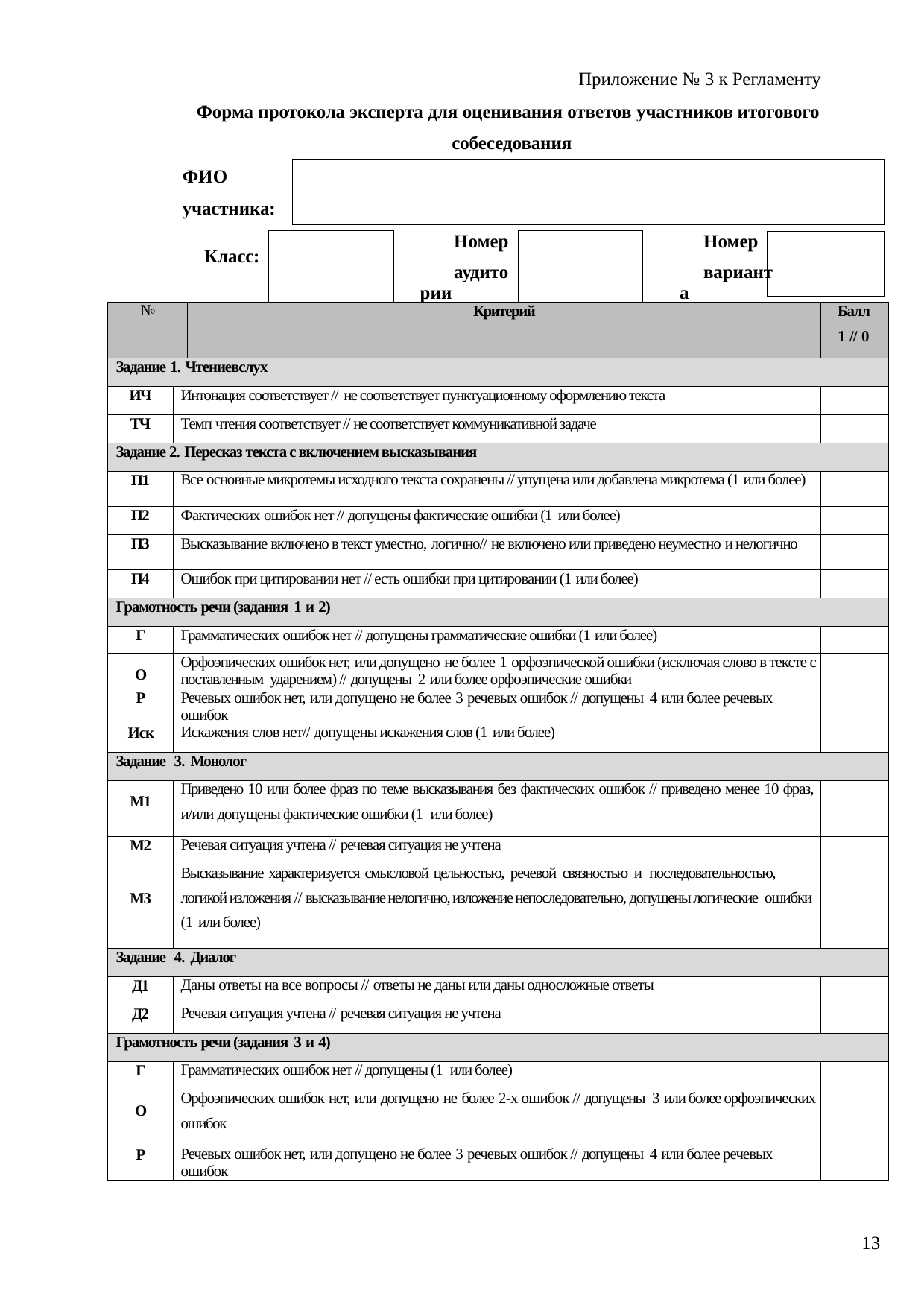

Приложение № 3 к Регламенту
Форма протокола эксперта для оценивания ответов участников итогового  собеседования
ФИО
участника:

| Класс: |  | Номер аудитории |  | Номер варианта |
| --- | --- | --- | --- | --- |

| № |  | Критерий | Балл 1 // 0 |
| --- | --- | --- | --- |
| Задание 1. Чтениевслух |  |  |  |
| ИЧ | Интонация соответствует // не соответствует пунктуационному оформлению текста |  |  |
| ТЧ | Темп чтения соответствует // не соответствует коммуникативной задаче |  |  |
| Задание 2. Пересказ текста с включением высказывания |  |  |  |
| П1 | Все основные микротемы исходного текста сохранены // упущена или добавлена микротема (1 или более) |  |  |
| П2 | Фактических ошибок нет // допущены фактические ошибки (1 или более) |  |  |
| П3 | Высказывание включено в текст уместно, логично// не включено или приведено неуместно и нелогично |  |  |
| П4 | Ошибок при цитировании нет // есть ошибки при цитировании (1 или более) |  |  |
| Грамотность речи (задания 1 и 2) |  |  |  |
| Г | Грамматических ошибок нет // допущены грамматические ошибки (1 или более) |  |  |
| О | Орфоэпических ошибок нет, или допущено не более 1 орфоэпической ошибки (исключая слово в тексте с поставленным ударением) // допущены 2 или более орфоэпические ошибки |  |  |
| Р | Речевых ошибок нет, или допущено не более 3 речевых ошибок // допущены 4 или более речевых ошибок |  |  |
| Иск | Искажения слов нет// допущены искажения слов (1 или более) |  |  |
| Задание 3. Монолог |  |  |  |
| М1 | Приведено 10 или более фраз по теме высказывания без фактических ошибок // приведено менее 10 фраз, и/или допущены фактические ошибки (1 или более) |  |  |
| М2 | Речевая ситуация учтена // речевая ситуация не учтена |  |  |
| М3 | Высказывание характеризуется смысловой цельностью, речевой связностью и последовательностью, логикой изложения // высказывание нелогично, изложение непоследовательно, допущены логические ошибки (1 или более) |  |  |
| Задание 4. Диалог |  |  |  |
| Д1 | Даны ответы на все вопросы // ответы не даны или даны односложные ответы |  |  |
| Д2 | Речевая ситуация учтена // речевая ситуация не учтена |  |  |
| Грамотность речи (задания 3 и 4) |  |  |  |
| Г | Грамматических ошибок нет // допущены (1 или более) |  |  |
| О | Орфоэпических ошибок нет, или допущено не более 2-х ошибок // допущены 3 или более орфоэпических ошибок |  |  |
| Р | Речевых ошибок нет, или допущено не более 3 речевых ошибок // допущены 4 или более речевых ошибок |  |  |
13